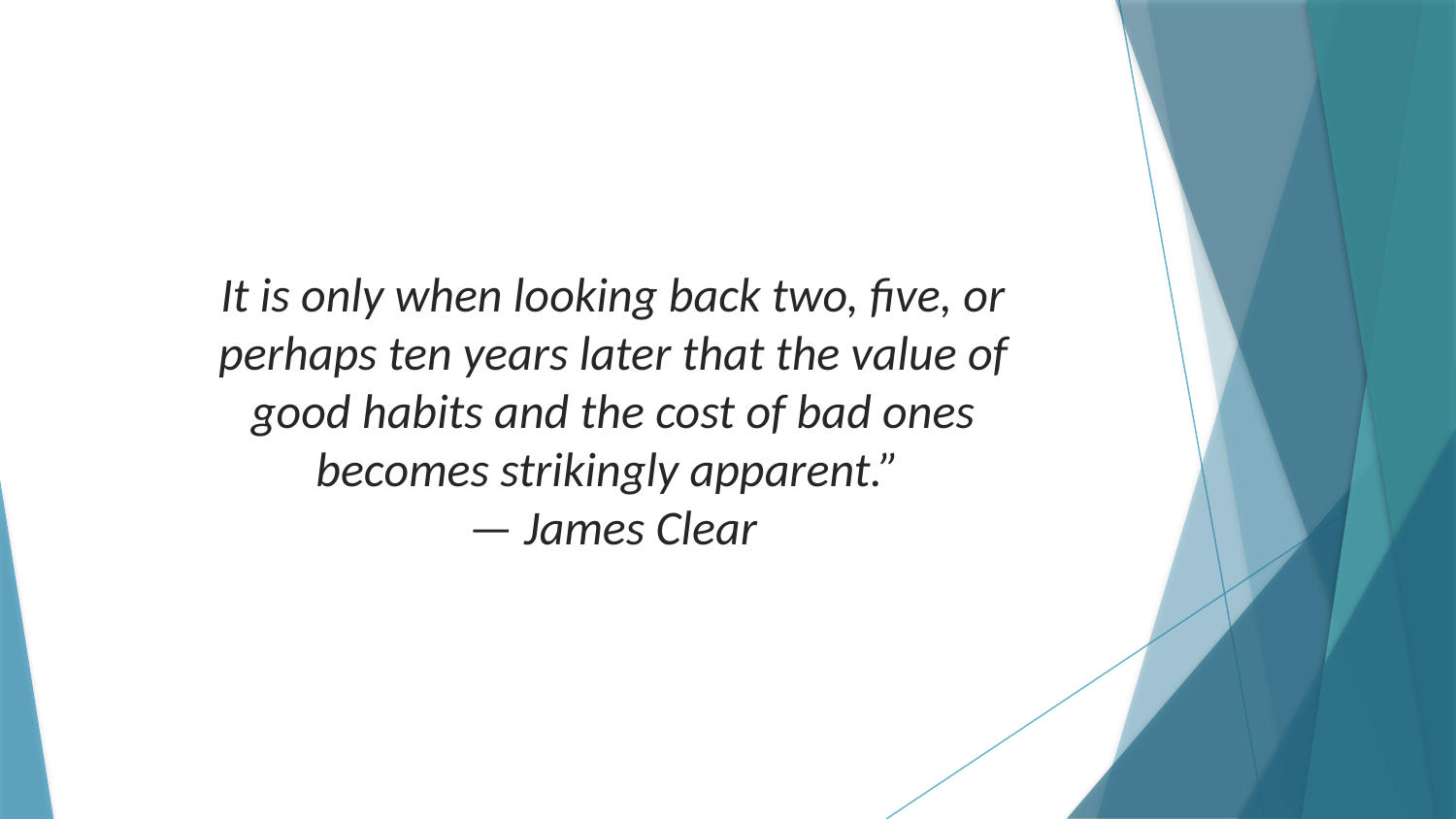

It is only when looking back two, five, or perhaps ten years later that the value of good habits and the cost of bad ones becomes strikingly apparent.”
— James Clear